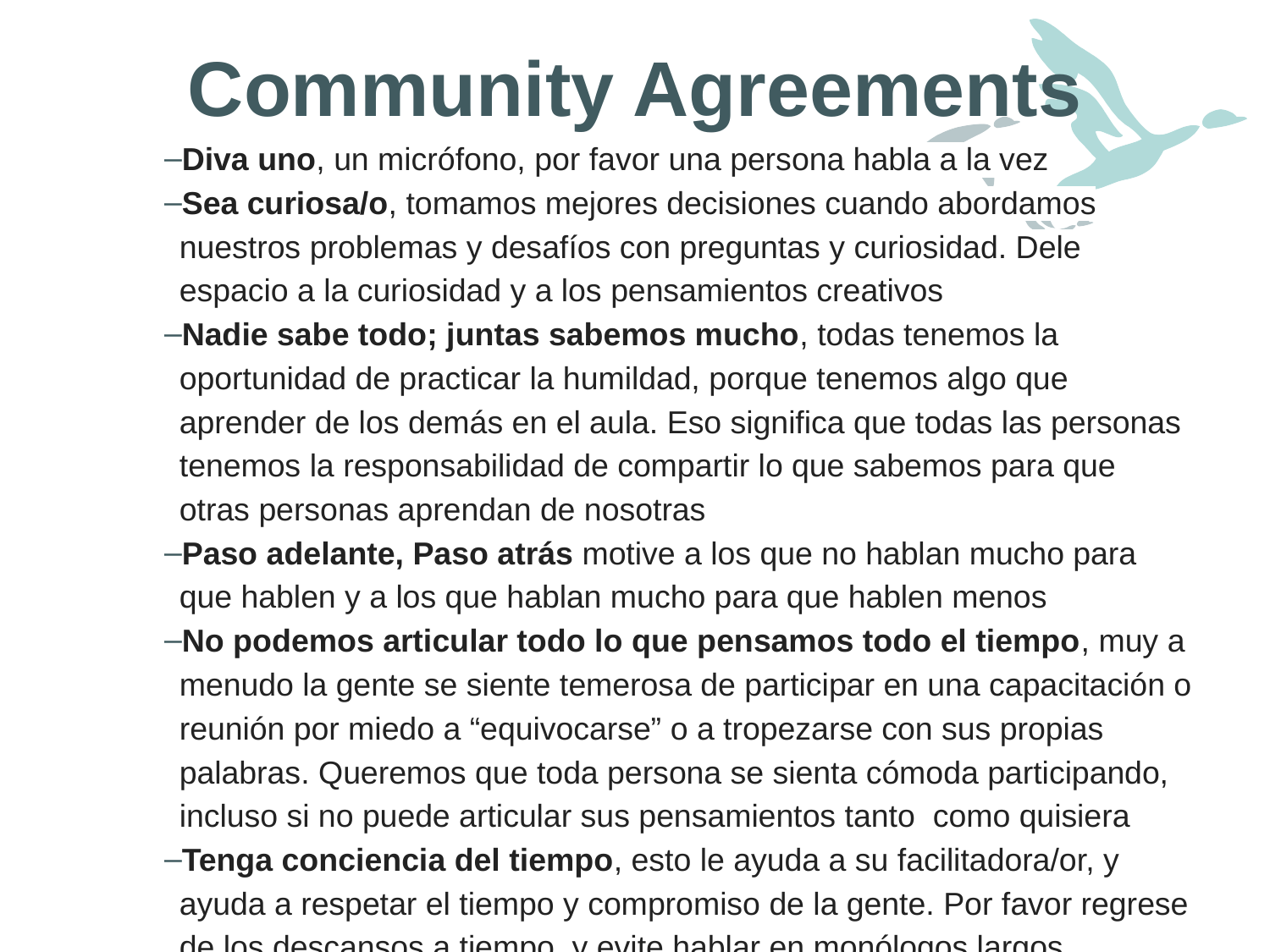

# Community Agreements
Diva uno, un micrófono, por favor una persona habla a la vez
Sea curiosa/o, tomamos mejores decisiones cuando abordamos nuestros problemas y desafíos con preguntas y curiosidad. Dele espacio a la curiosidad y a los pensamientos creativos
Nadie sabe todo; juntas sabemos mucho, todas tenemos la oportunidad de practicar la humildad, porque tenemos algo que aprender de los demás en el aula. Eso significa que todas las personas tenemos la responsabilidad de compartir lo que sabemos para que otras personas aprendan de nosotras
Paso adelante, Paso atrás motive a los que no hablan mucho para que hablen y a los que hablan mucho para que hablen menos
No podemos articular todo lo que pensamos todo el tiempo, muy a menudo la gente se siente temerosa de participar en una capacitación o reunión por miedo a “equivocarse” o a tropezarse con sus propias palabras. Queremos que toda persona se sienta cómoda participando, incluso si no puede articular sus pensamientos tanto  como quisiera
Tenga conciencia del tiempo, esto le ayuda a su facilitadora/or, y ayuda a respetar el tiempo y compromiso de la gente. Por favor regrese de los descansos a tiempo, y evite hablar en monólogos largos